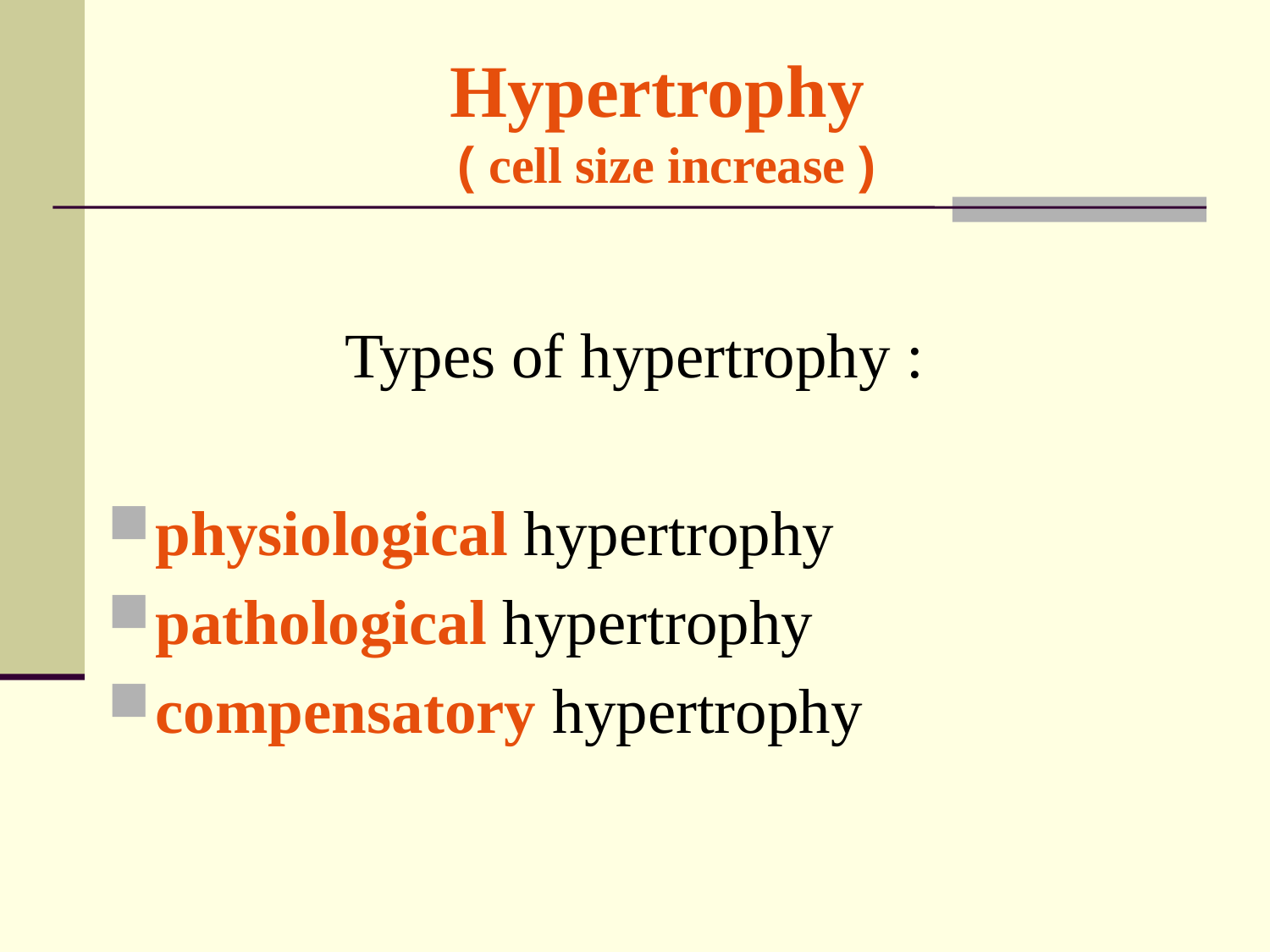

# Hypertrophy ( cell size increase )

Types of hypertrophy :

physiological hypertrophy
pathological hypertrophy
compensatory hypertrophy